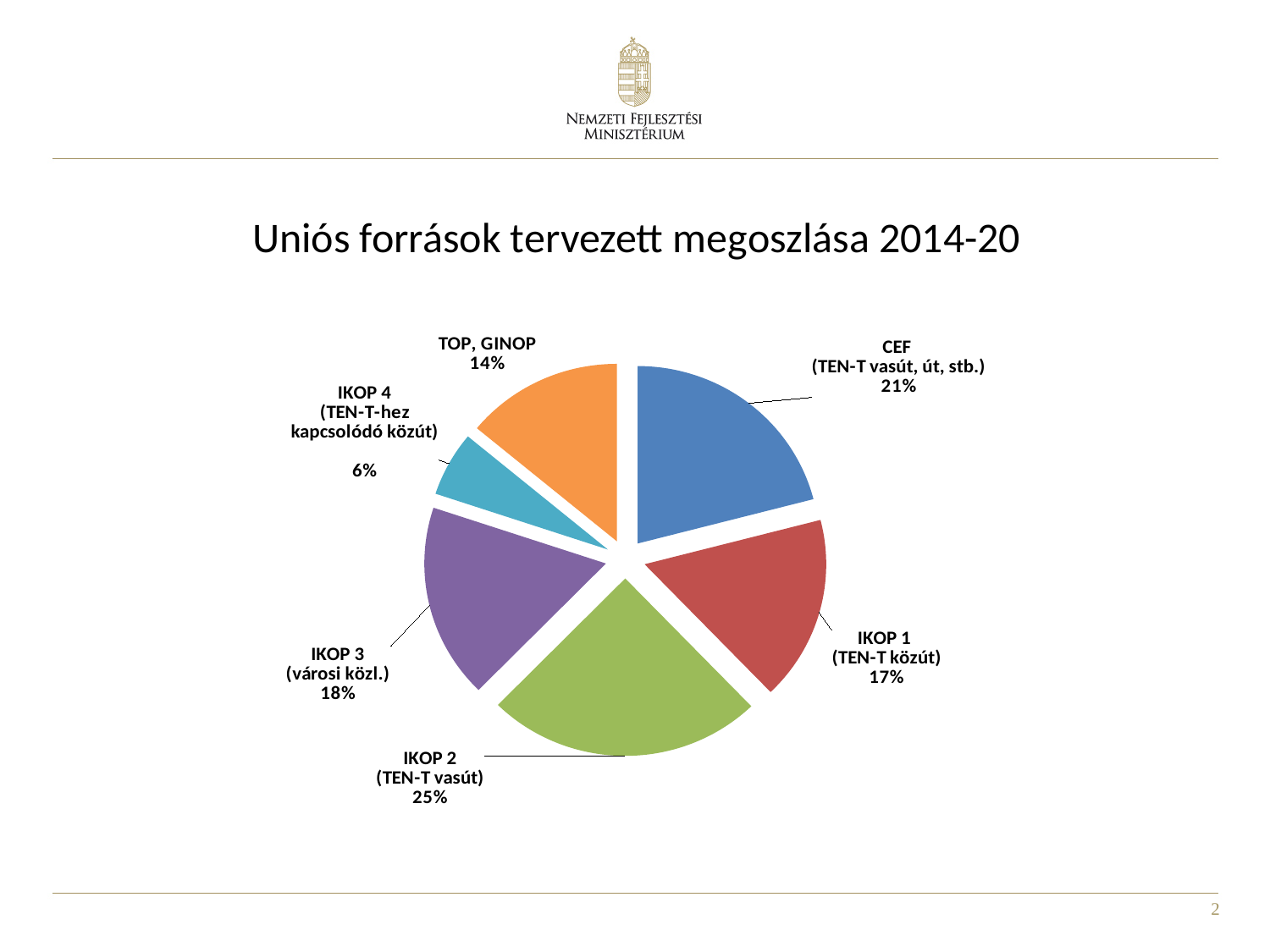

# Uniós források tervezett megoszlása 2014-20

### Chart

| Category |  |
|---|---|
| CEF
(TEN-T vasút, út, stb.) | 373.0 |
| IKOP 1
(TEN-T közút) | 299.0 |
| IKOP 2
(TEN-T vasút) | 437.0 |
| IKOP 3
(városi közl.) | 315.0 |
| IKOP 4
(TEN-T-hez kapcsolódó közút)
 | 105.0 |
| TOP, GINOP | 249.0 |

### Chart

| Category |
|---|